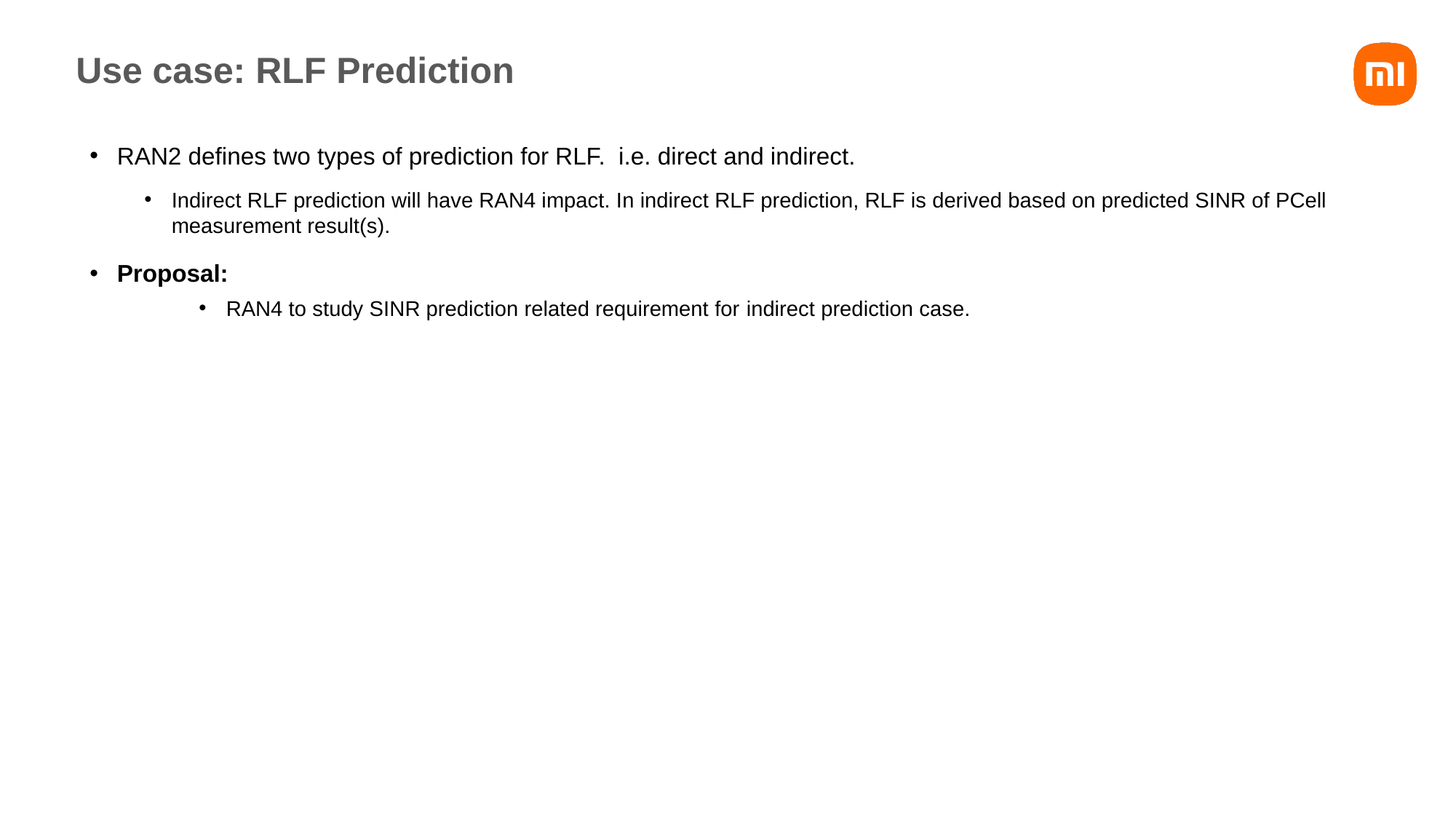

# Use case: RLF Prediction
RAN2 defines two types of prediction for RLF.  i.e. direct and indirect.
Indirect RLF prediction will have RAN4 impact. In indirect RLF prediction, RLF is derived based on predicted SINR of PCell measurement result(s).
Proposal:
RAN4 to study SINR prediction related requirement for indirect prediction case.